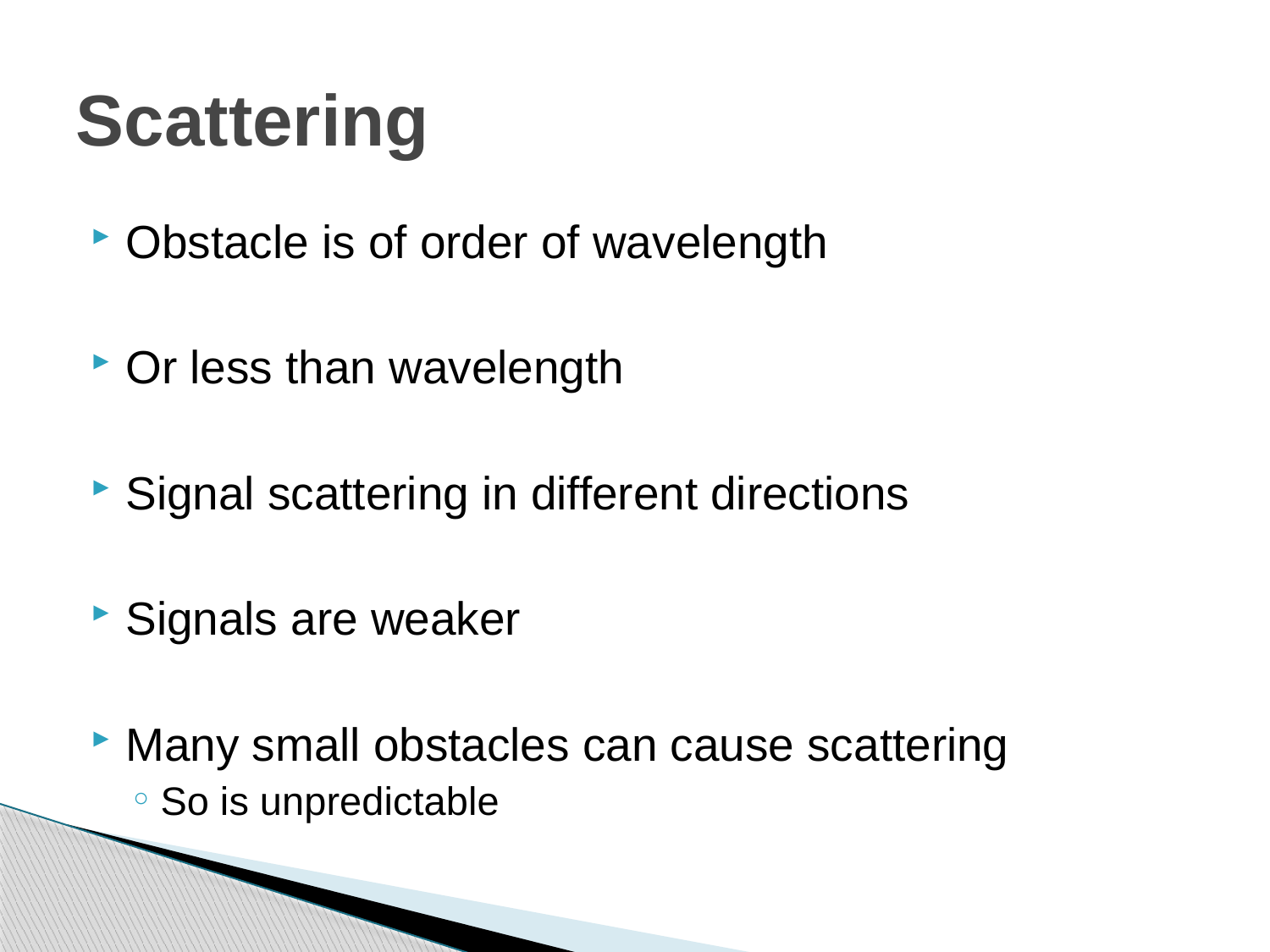

# Scattering
Obstacle is of order of wavelength

Or less than wavelength

Signal scattering in different directions

Signals are weaker

Many small obstacles can cause scattering
So is unpredictable